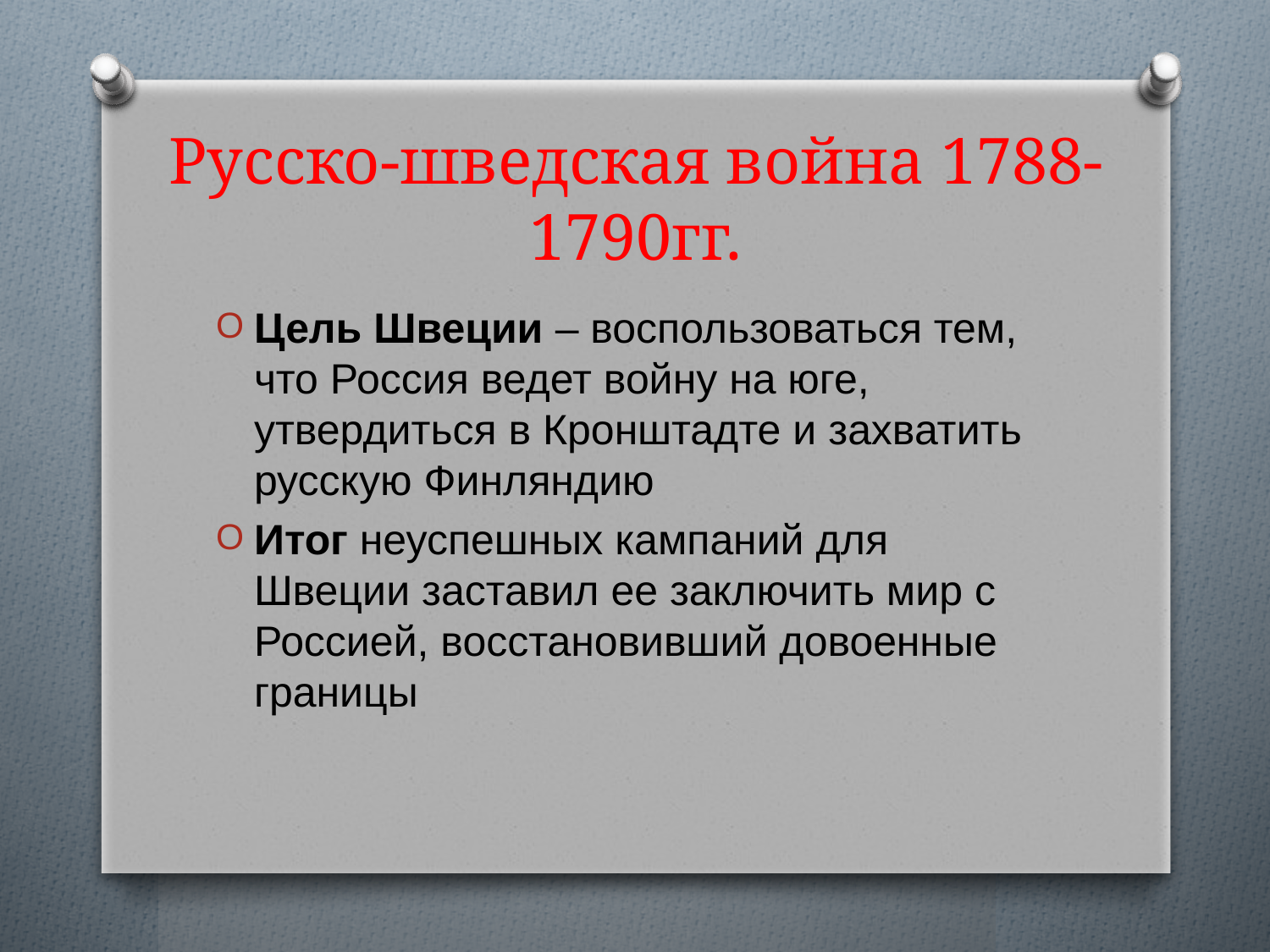

# Русско-шведская война 1788-1790гг.
Цель Швеции – воспользоваться тем, что Россия ведет войну на юге, утвердиться в Кронштадте и захватить русскую Финляндию
Итог неуспешных кампаний для Швеции заставил ее заключить мир с Россией, восстановивший довоенные границы